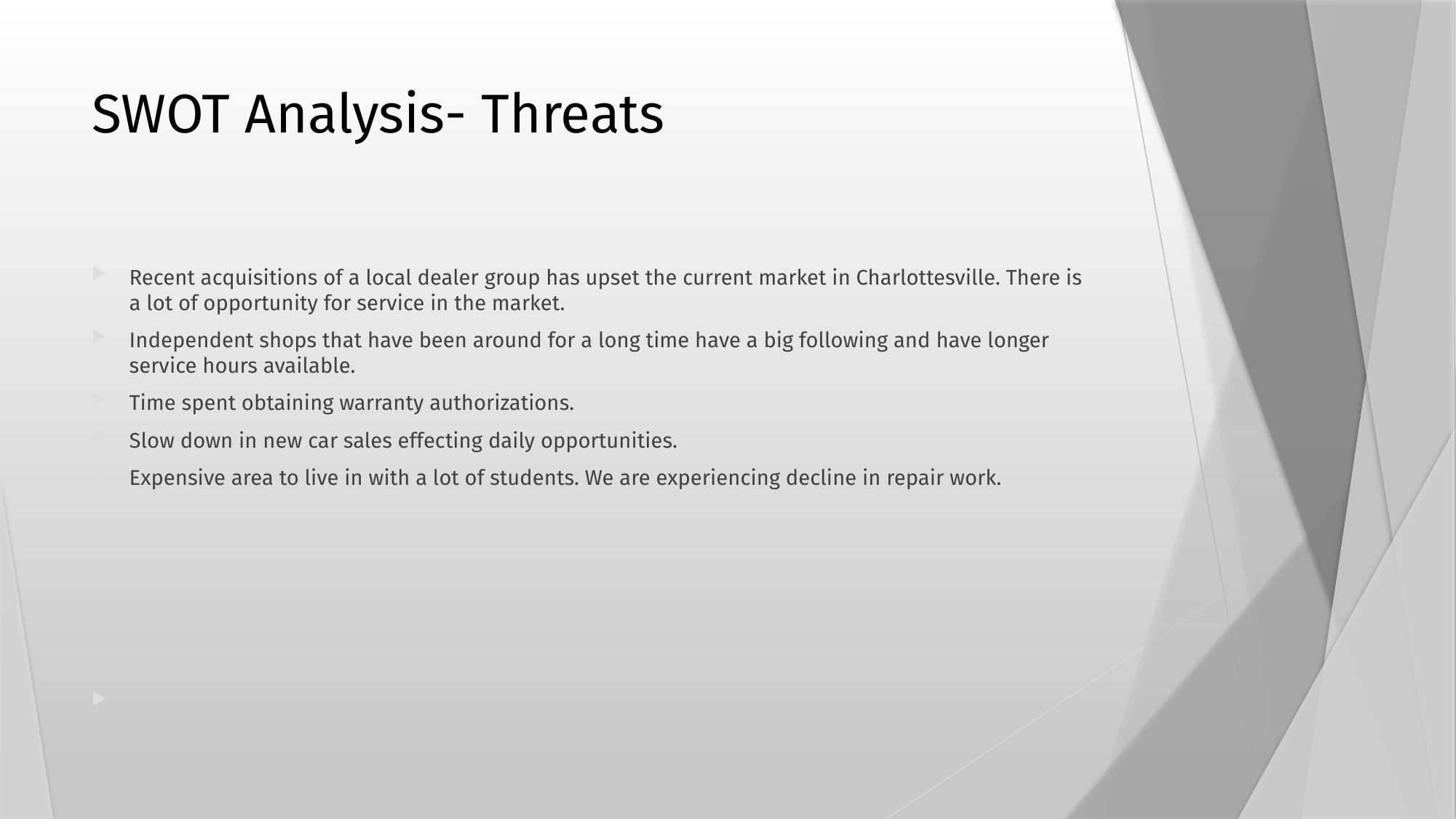

# SWOT Analysis- Threats
Recent acquisitions of a local dealer group has upset the current market in Charlottesville. There is a lot of opportunity for service in the market.
Independent shops that have been around for a long time have a big following and have longer service hours available.
Time spent obtaining warranty authorizations.
Slow down in new car sales effecting daily opportunities.
Expensive area to live in with a lot of students. We are experiencing decline in repair work.